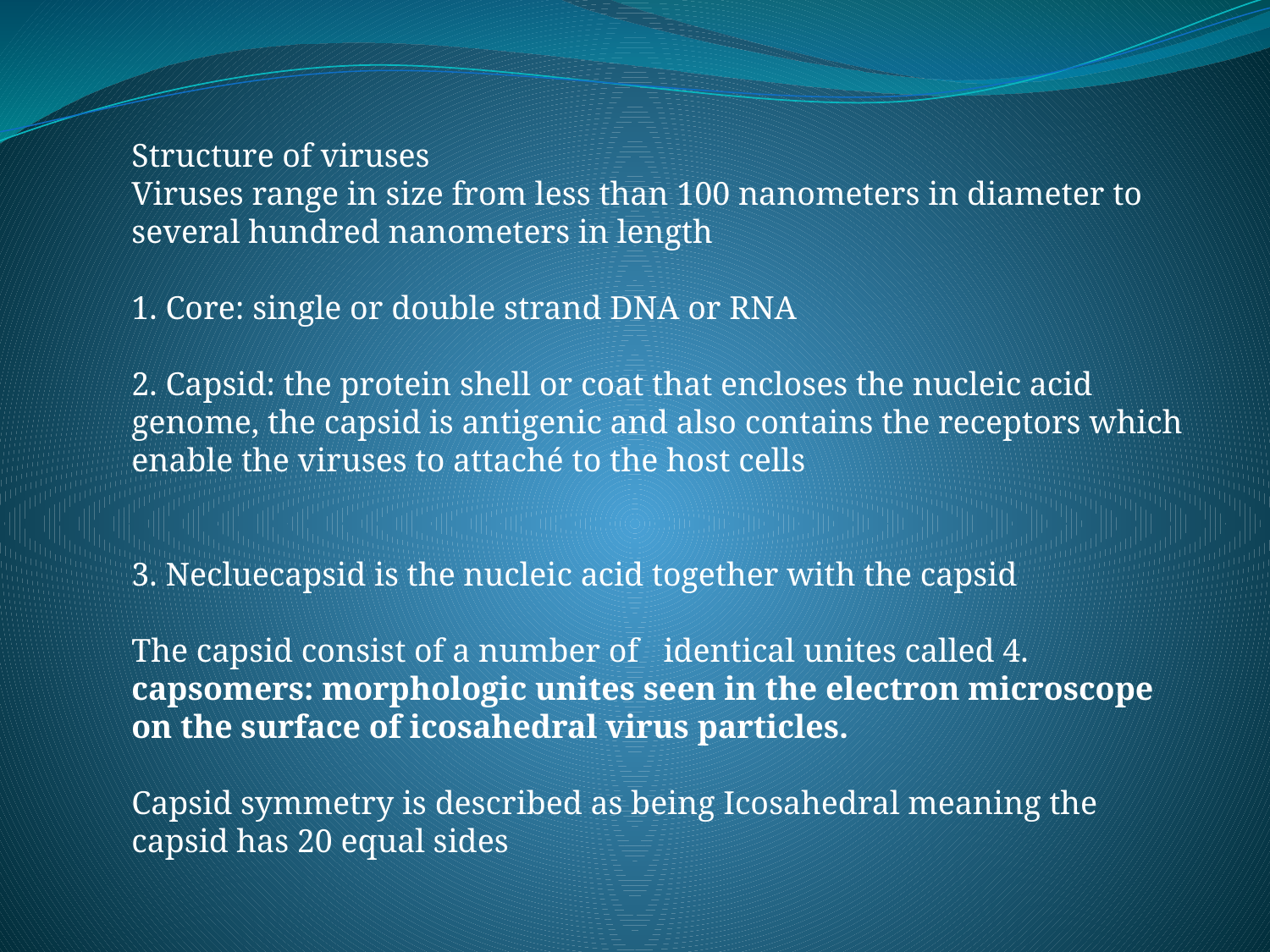

Structure of viruses
Viruses range in size from less than 100 nanometers in diameter to several hundred nanometers in length

1. Core: single or double strand DNA or RNA

2. Capsid: the protein shell or coat that encloses the nucleic acid genome, the capsid is antigenic and also contains the receptors which enable the viruses to attaché to the host cells

3. Necluecapsid is the nucleic acid together with the capsid

The capsid consist of a number of   identical unites called 4. capsomers: morphologic unites seen in the electron microscope on the surface of icosahedral virus particles.

Capsid symmetry is described as being Icosahedral meaning the capsid has 20 equal sides